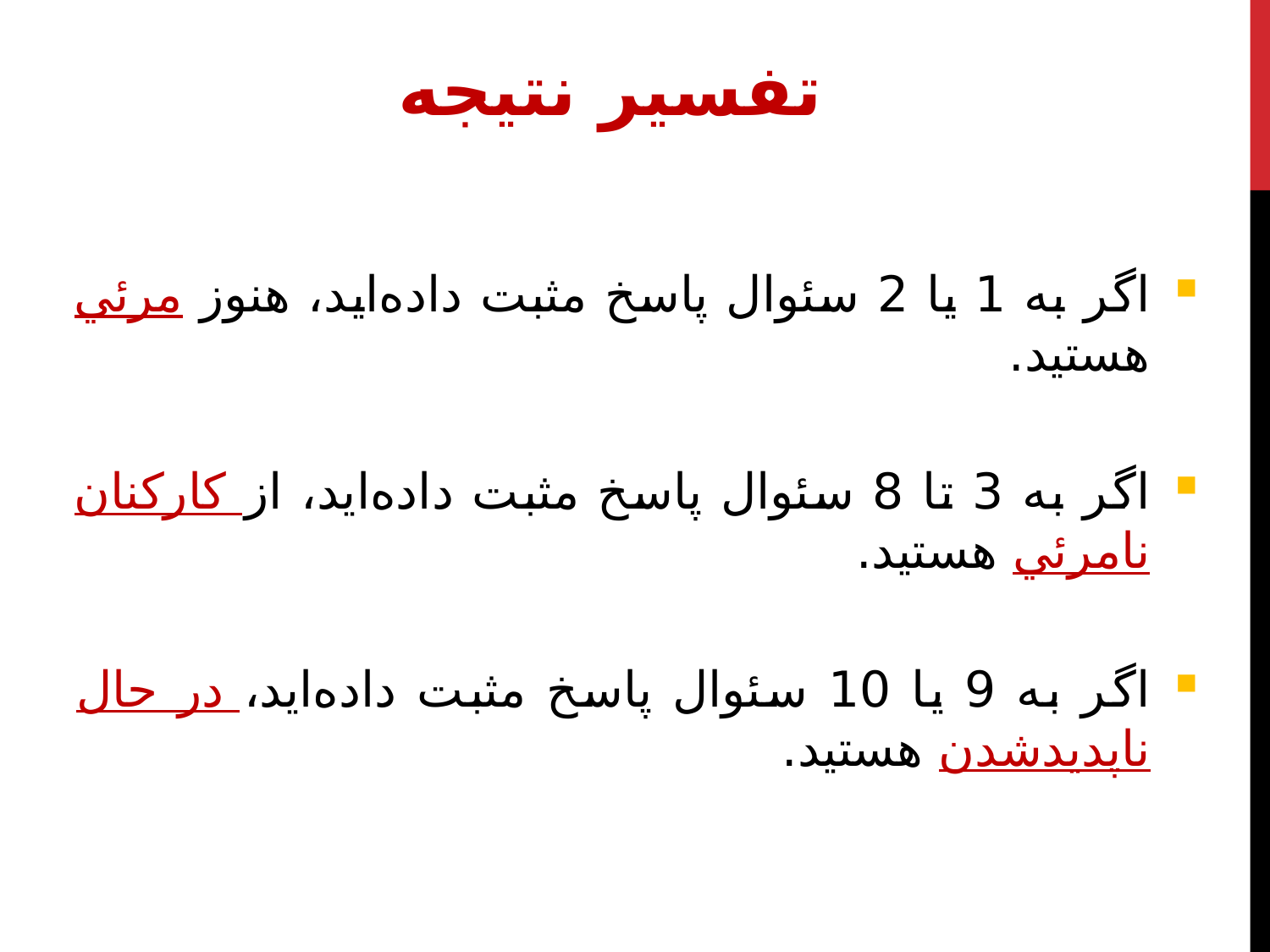

تفسیر نتیجه
اگر به 1 يا 2 سئوال پاسخ مثبت داده‌ايد، هنوز مرئي هستيد.

اگر به 3 تا 8 سئوال پاسخ مثبت داده‌ايد، از كاركنان نامرئي هستيد.

اگر به 9 يا 10 سئوال پاسخ مثبت داده‌ايد، در حال ناپديدشدن هستيد.